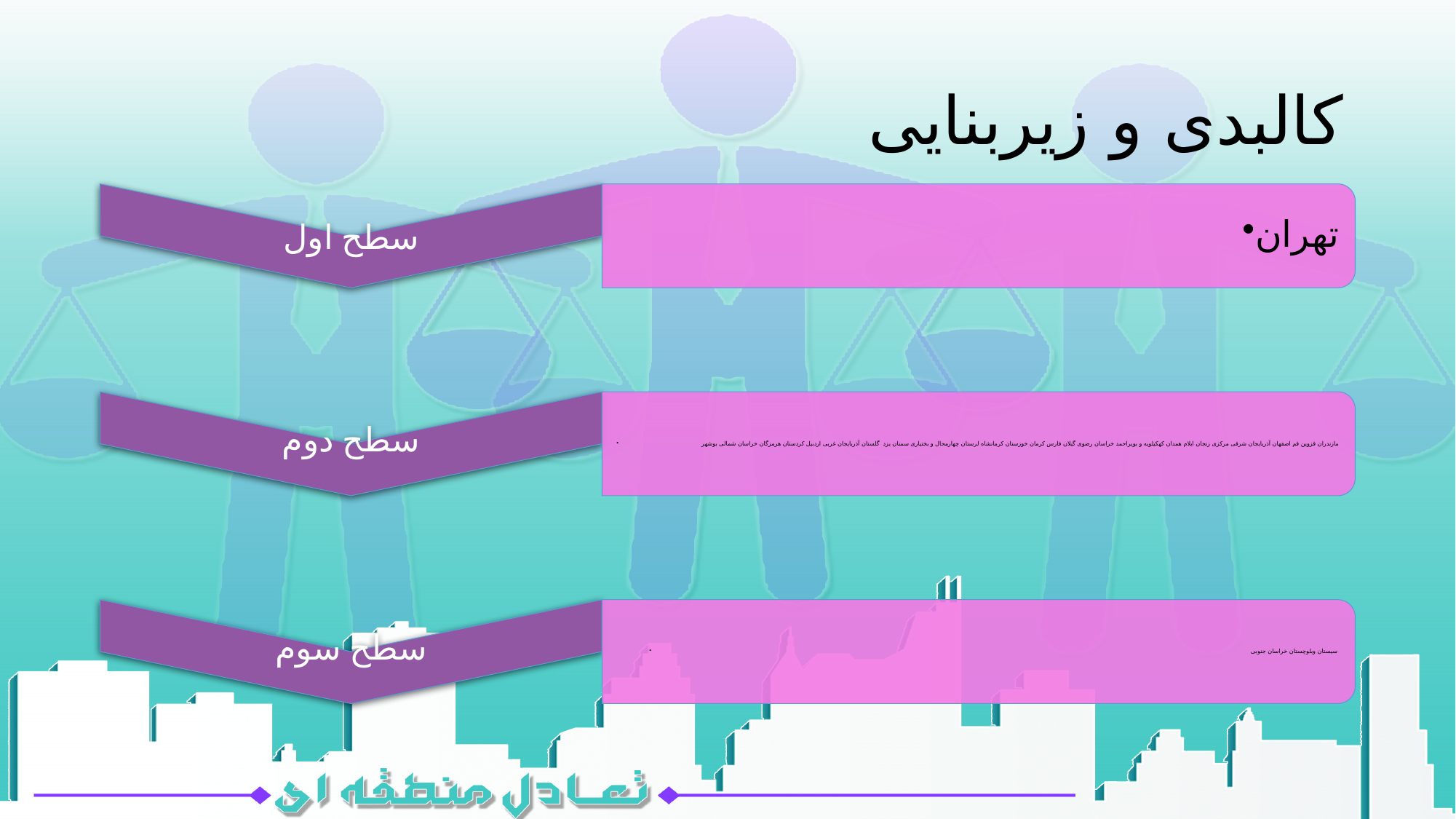

# کالبدی و زیربنایی
سطح اول
تهران
سطح دوم
سطح سوم
 سیستان وبلوچستان خراسان جنوبی